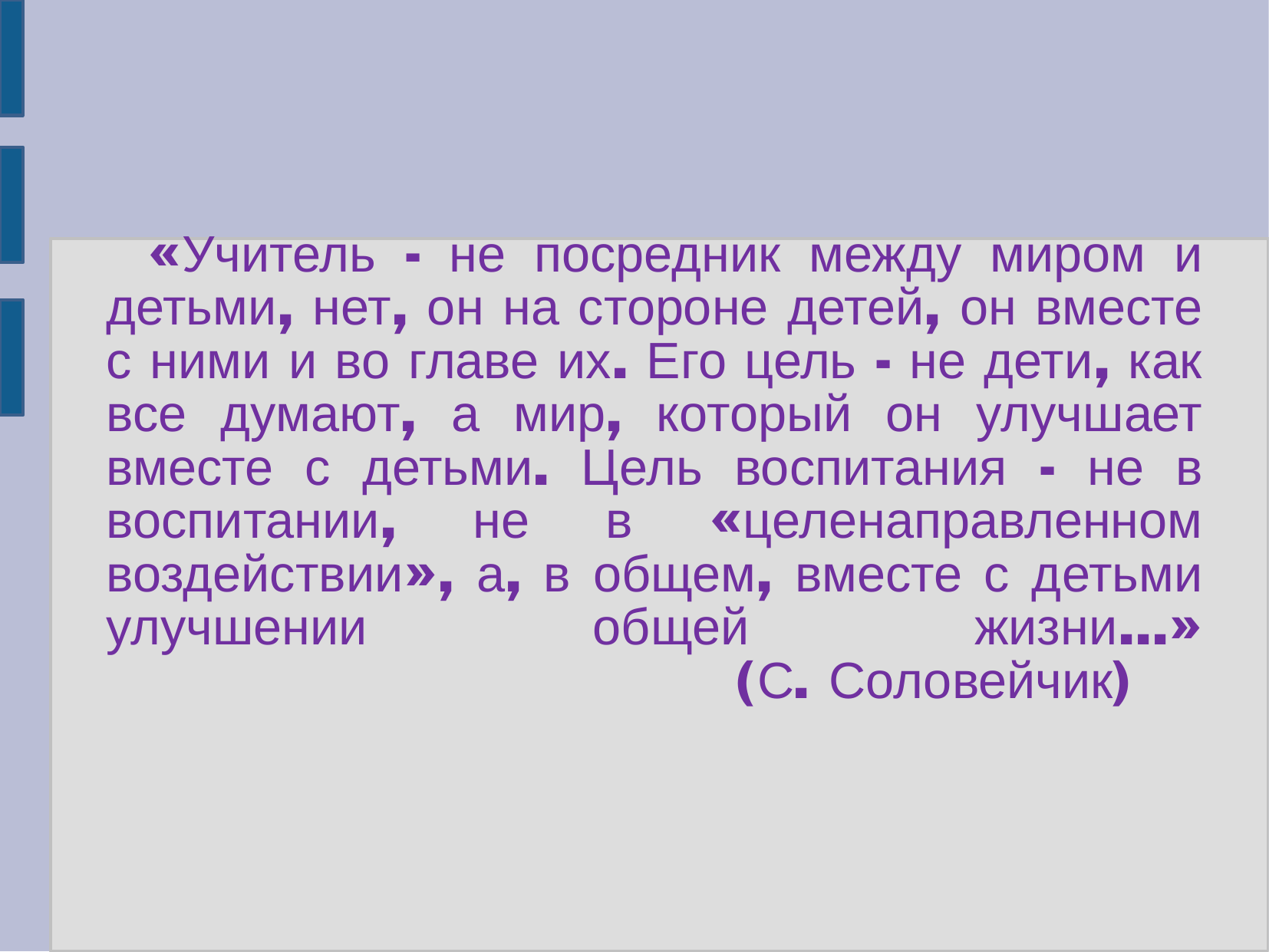

#
   «Учитель - не посредник между миром и детьми, нет, он на стороне детей, он вместе с ними и во главе их. Его цель - не дети, как все думают, а мир, который он улучшает вместе с детьми. Цель воспитания - не в воспитании, не в «целенаправленном воздействии», а, в общем, вместе с детьми улучшении общей жизни...»
                                     (С. Соловейчик)